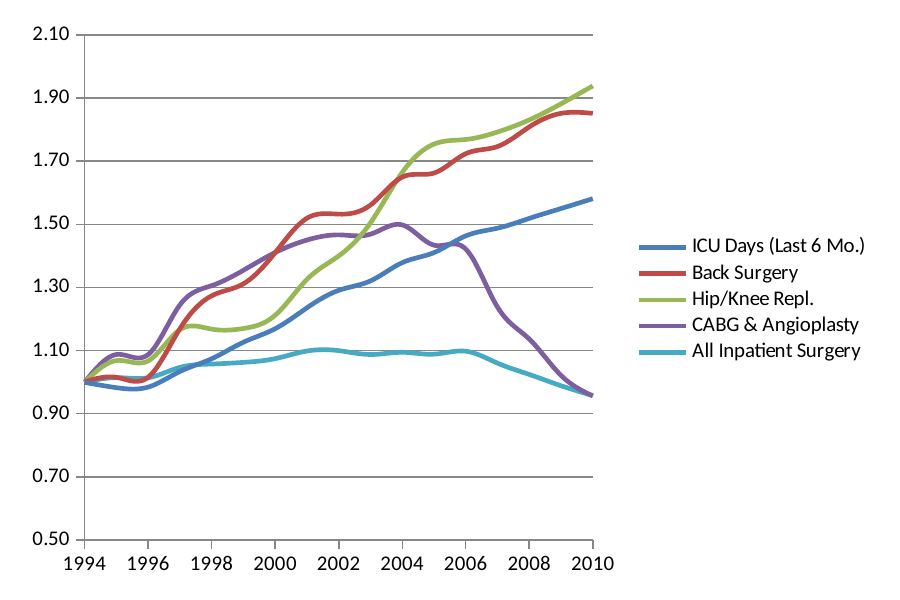

### Chart

| Category | ICU Days (Last 6 Mo.) | Back Surgery | Hip/Knee Repl.  | CABG & Angioplasty | All Inpatient Surgery |
|---|---|---|---|---|---|